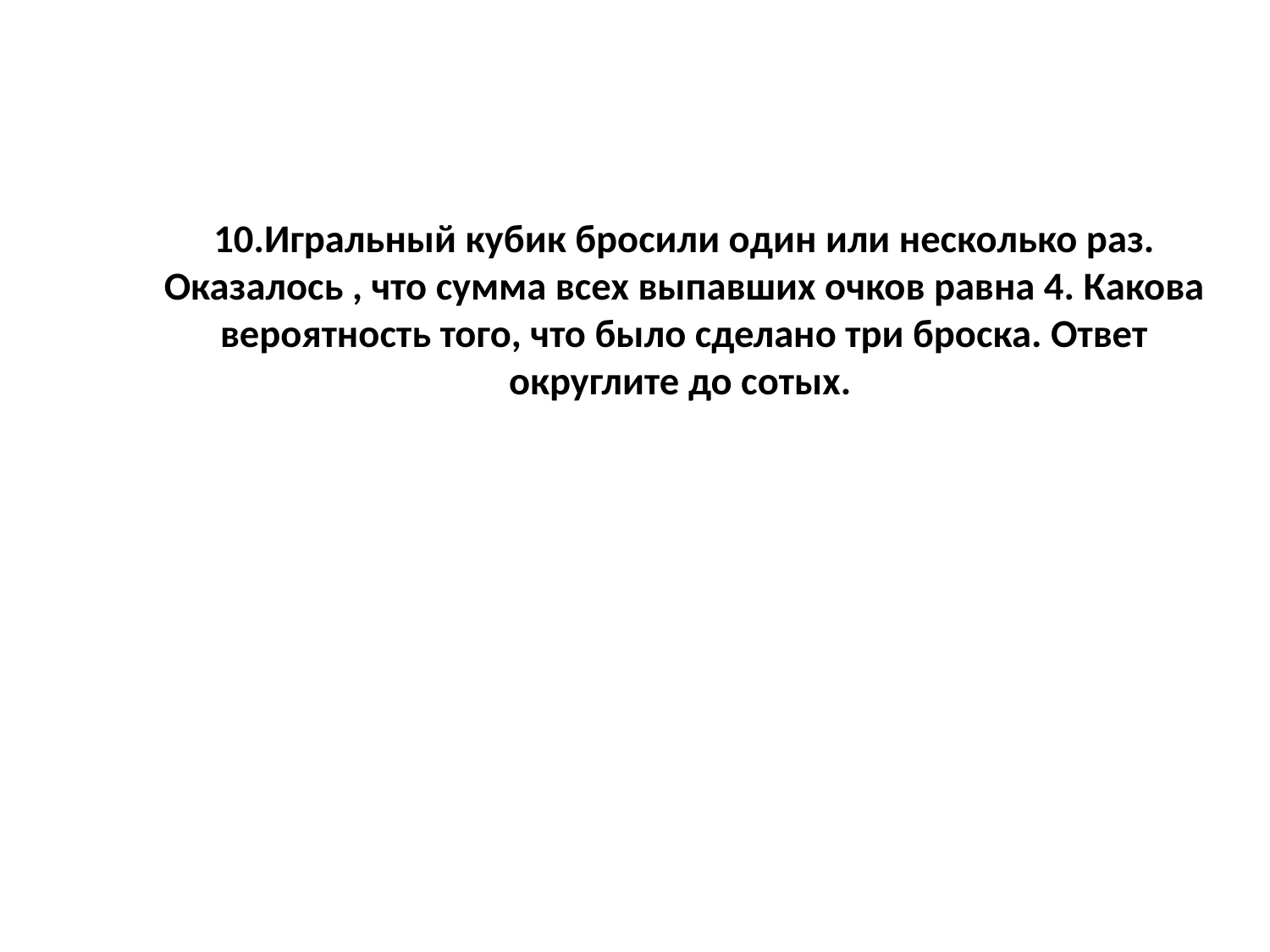

# 10.Игральный кубик бросили один или несколько раз. Оказалось , что сумма всех выпавших очков равна 4. Какова вероятность того, что было сделано три броска. Ответ округлите до сотых.